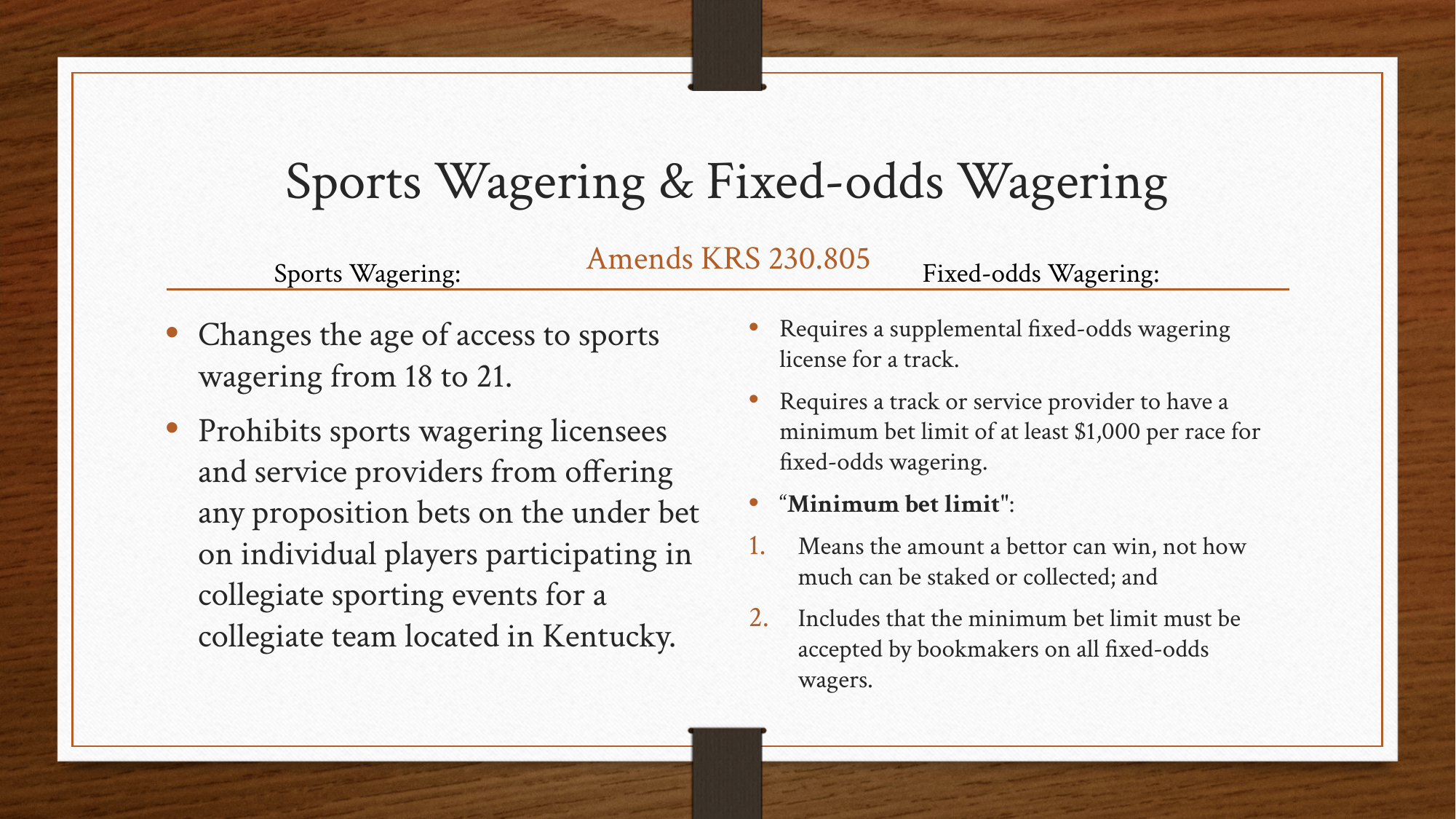

# Sports Wagering & Fixed-odds Wagering
Amends KRS 230.805
Sports Wagering:
Fixed-odds Wagering:
Changes the age of access to sports wagering from 18 to 21.
Prohibits sports wagering licensees and service providers from offering any proposition bets on the under bet on individual players participating in collegiate sporting events for a collegiate team located in Kentucky.

Requires a supplemental fixed-odds wagering license for a track.
Requires a track or service provider to have a minimum bet limit of at least $1,000 per race for fixed-odds wagering.
“Minimum bet limit":
Means the amount a bettor can win, not how much can be staked or collected; and
Includes that the minimum bet limit must be accepted by bookmakers on all fixed-odds wagers.